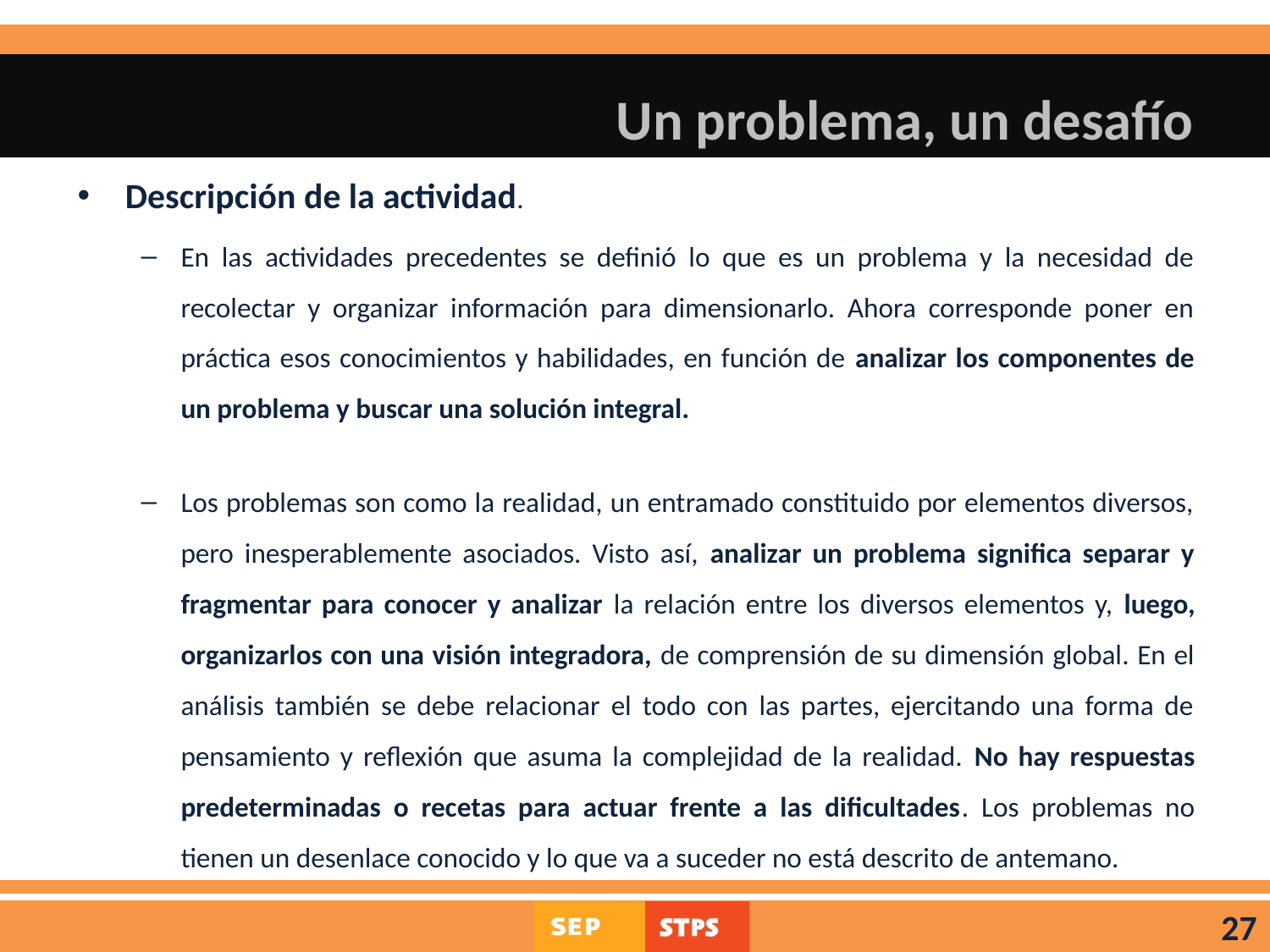

# Un problema, un desafío
Descripción de la actividad.
En las actividades precedentes se definió lo que es un problema y la necesidad de recolectar y organizar información para dimensionarlo. Ahora corresponde poner en práctica esos conocimientos y habilidades, en función de analizar los componentes de un problema y buscar una solución integral.

Los problemas son como la realidad, un entramado constituido por elementos diversos, pero inesperablemente asociados. Visto así, analizar un problema significa separar y fragmentar para conocer y analizar la relación entre los diversos elementos y, luego, organizarlos con una visión integradora, de comprensión de su dimensión global. En el análisis también se debe relacionar el todo con las partes, ejercitando una forma de pensamiento y reflexión que asuma la complejidad de la realidad. No hay respuestas predeterminadas o recetas para actuar frente a las dificultades. Los problemas no tienen un desenlace conocido y lo que va a suceder no está descrito de antemano.
27